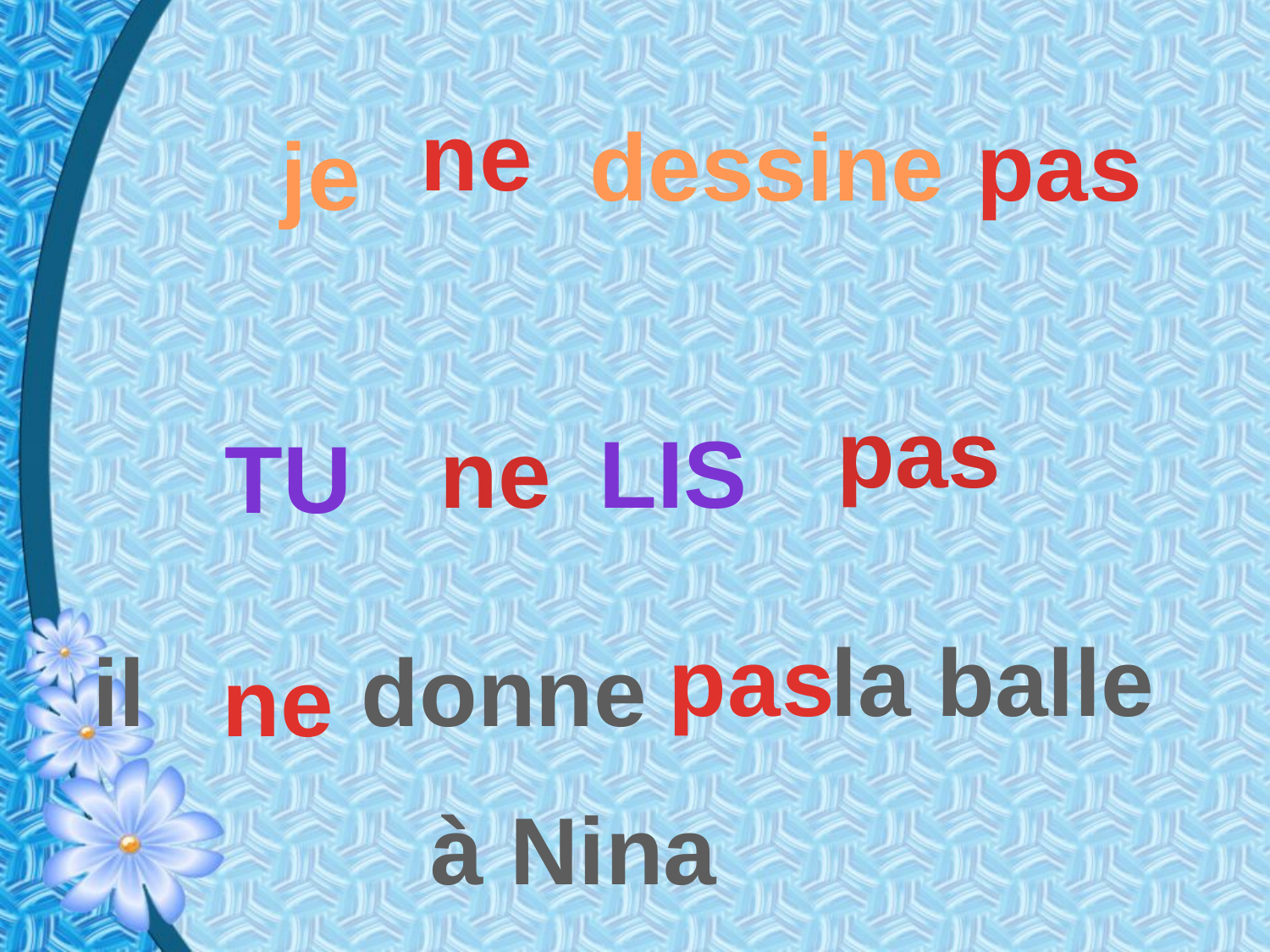

ne
dessine
pas
je
pas
ne
lis
tu
pas
la balle
il
donne
ne
à Nina